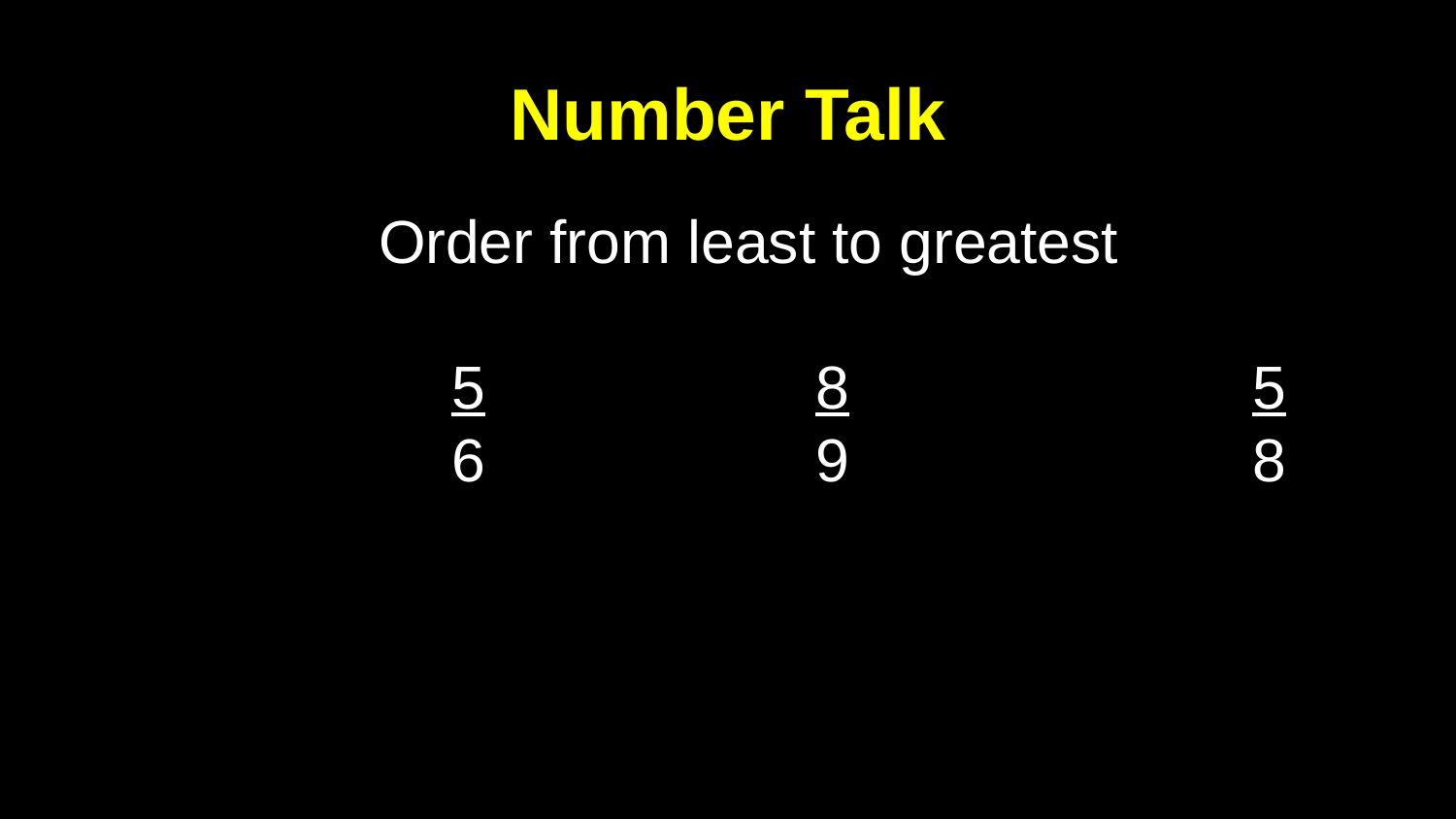

# Number Talk

Order from least to greatest

5			8			5
6			9			8